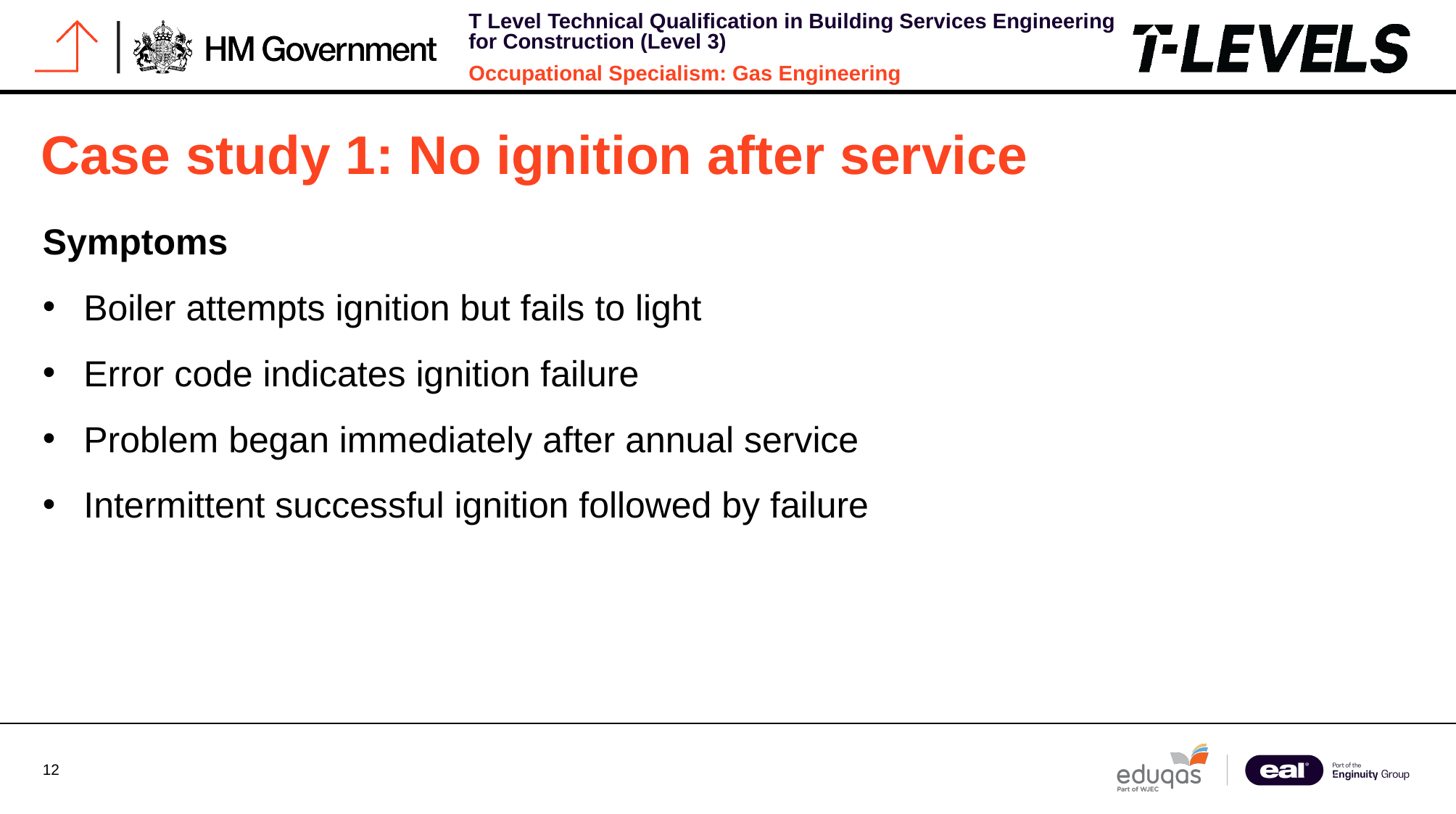

# Case study 1: No ignition after service
Symptoms
Boiler attempts ignition but fails to light
Error code indicates ignition failure
Problem began immediately after annual service
Intermittent successful ignition followed by failure